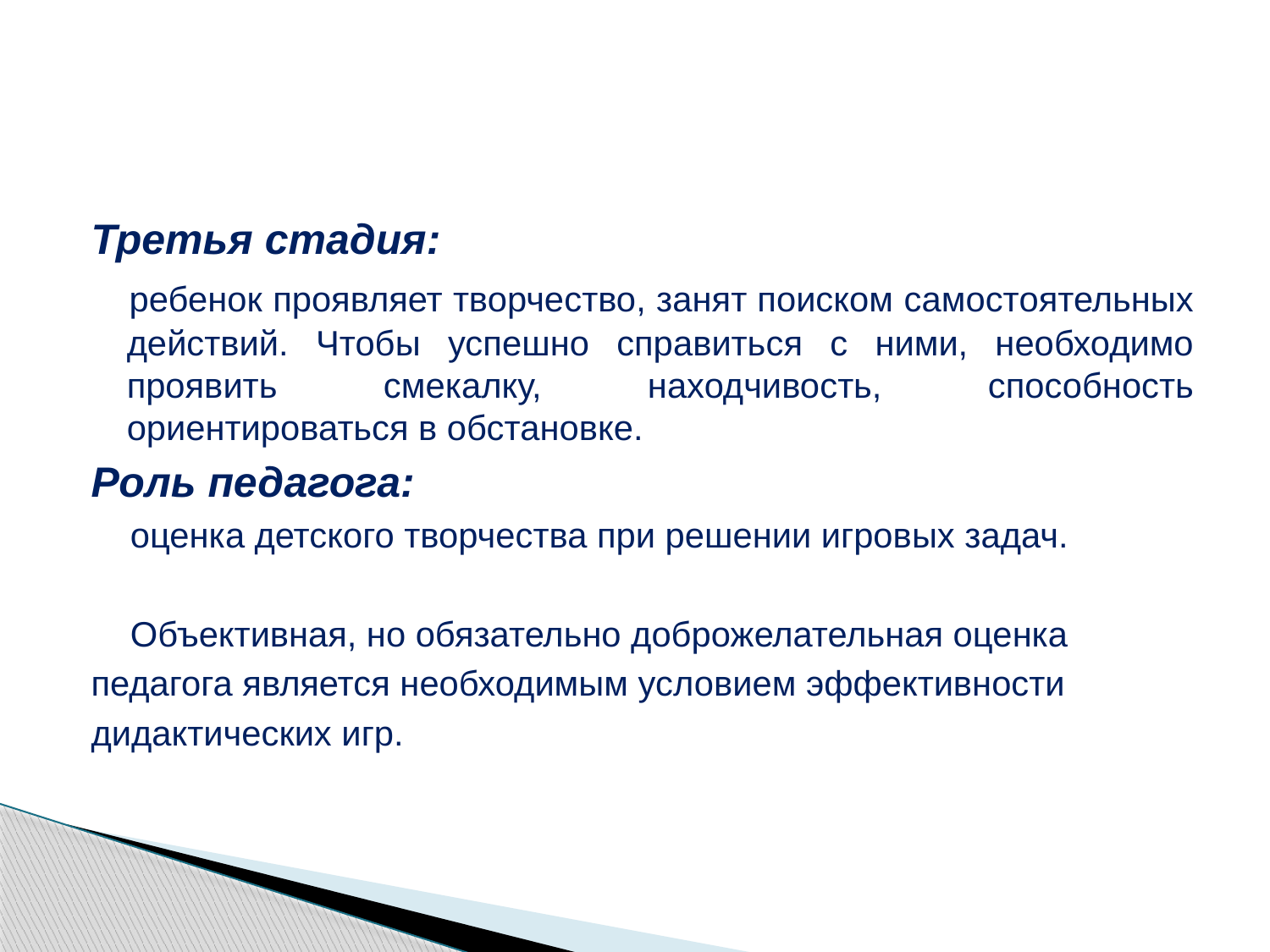

#
Третья стадия:
   ребенок проявляет творчество, занят поиском самостоятельных действий. Чтобы успешно справиться с ними, необходимо проявить смекалку, находчивость, способность ориентироваться в обстановке.
Роль педагога:
    оценка детского творчества при решении игровых задач.

    Объективная, но обязательно доброжелательная оценка
педагога является необходимым условием эффективности
дидактических игр.